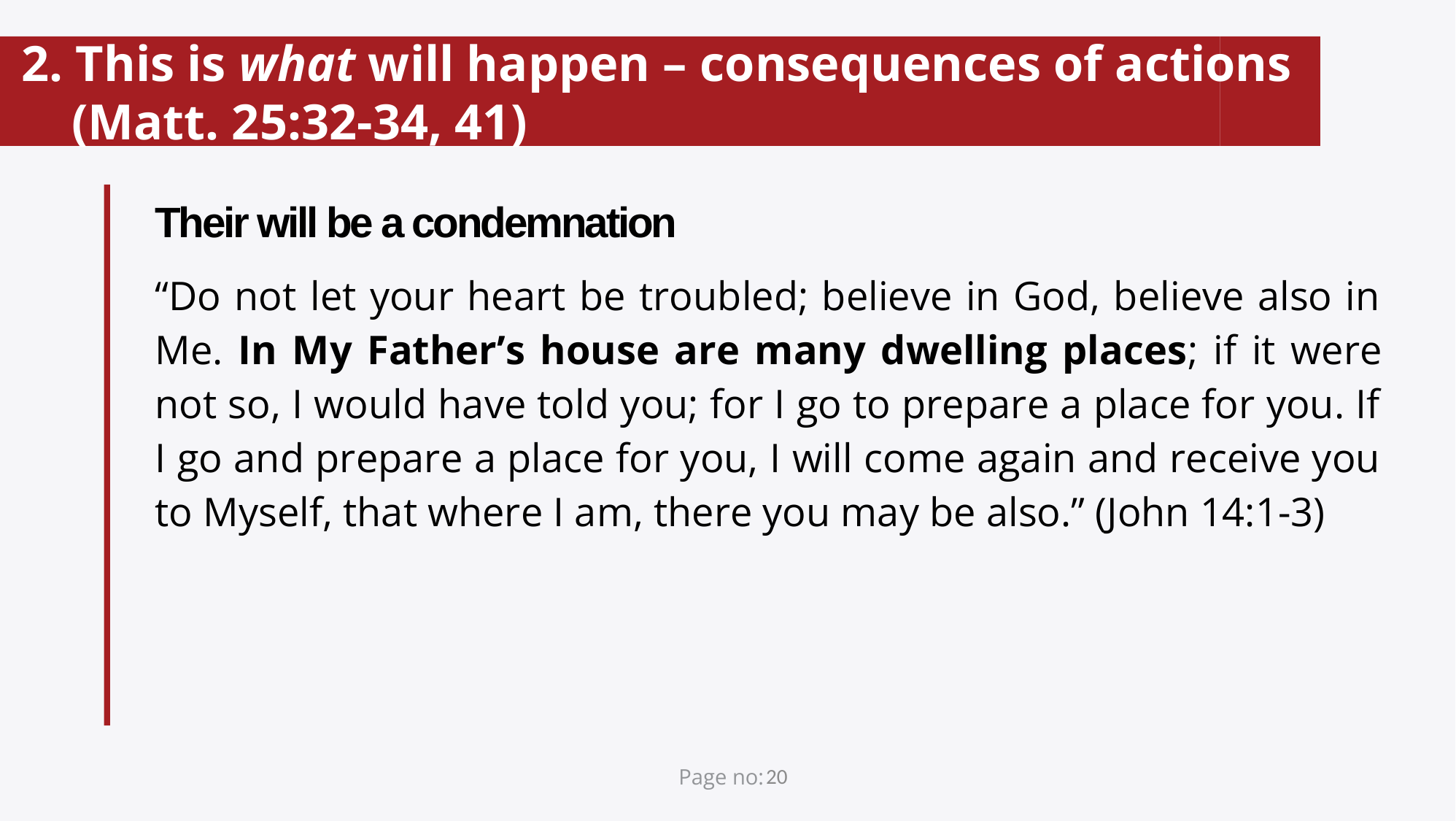

# 2. This is what will happen – consequences of actions (Matt. 25:32-34, 41)
Their will be a condemnation
“Do not let your heart be troubled; believe in God, believe also in Me. In My Father’s house are many dwelling places; if it were not so, I would have told you; for I go to prepare a place for you. If I go and prepare a place for you, I will come again and receive you to Myself, that where I am, there you may be also.” (John 14:1-3)